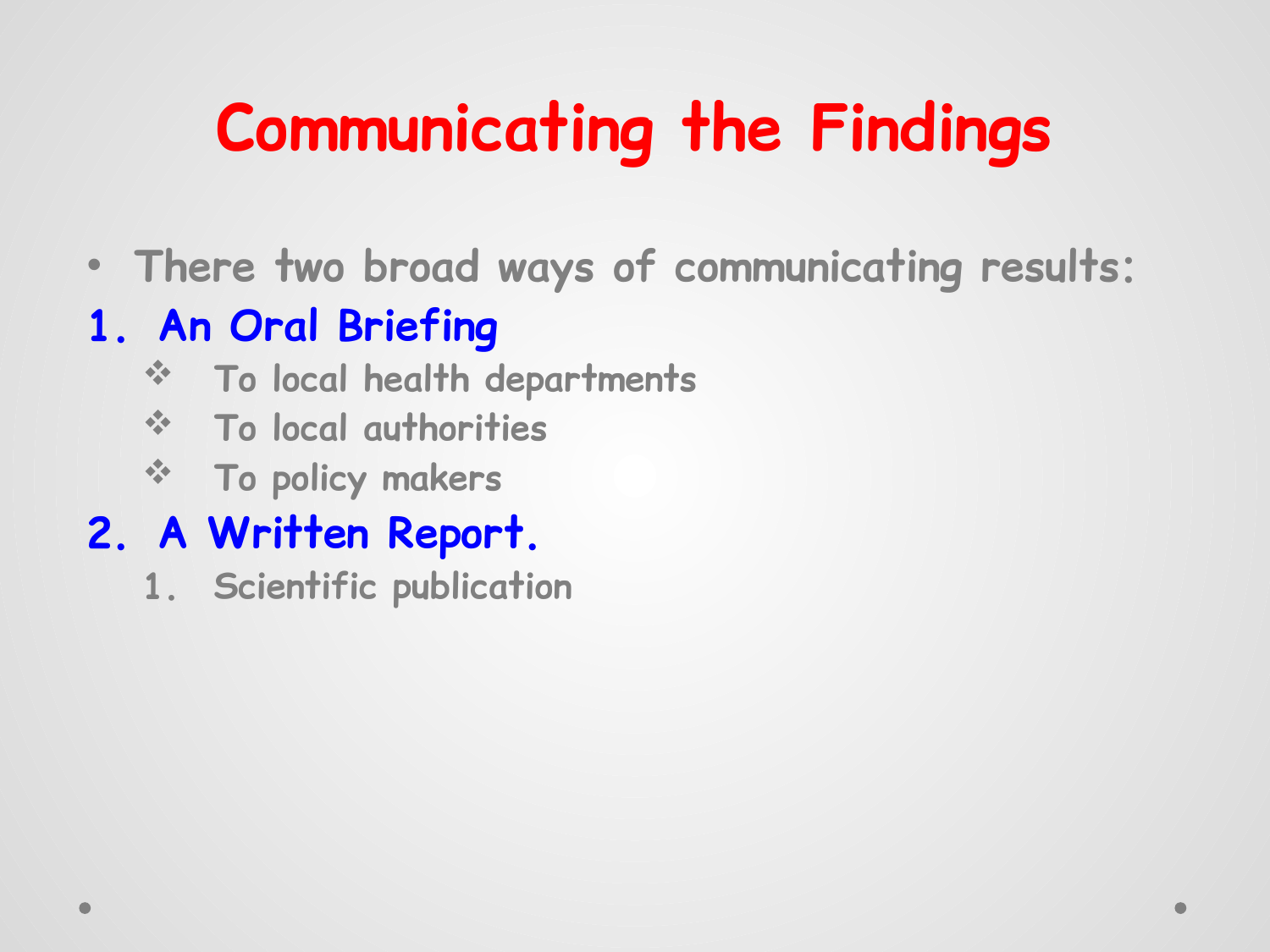

# Communicating the Findings
There two broad ways of communicating results:
An Oral Briefing
To local health departments
To local authorities
To policy makers
A Written Report.
Scientific publication